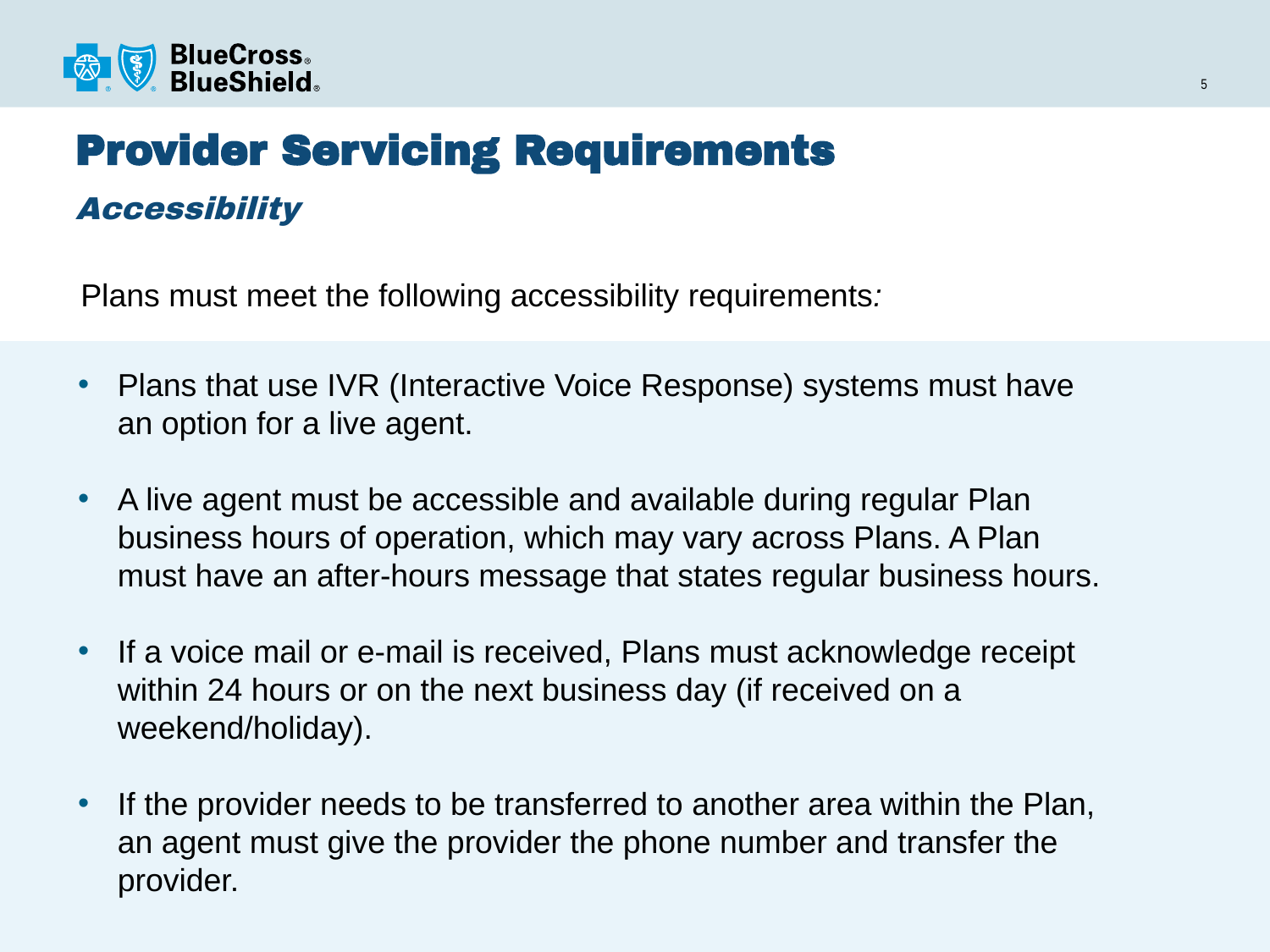

# Provider Servicing Requirements Accessibility

Plans must meet the following accessibility requirements:

Plans that use IVR (Interactive Voice Response) systems must have an option for a live agent.

A live agent must be accessible and available during regular Plan business hours of operation, which may vary across Plans. A Plan must have an after-hours message that states regular business hours.

If a voice mail or e-mail is received, Plans must acknowledge receipt within 24 hours or on the next business day (if received on a weekend/holiday).

If the provider needs to be transferred to another area within the Plan, an agent must give the provider the phone number and transfer the provider.